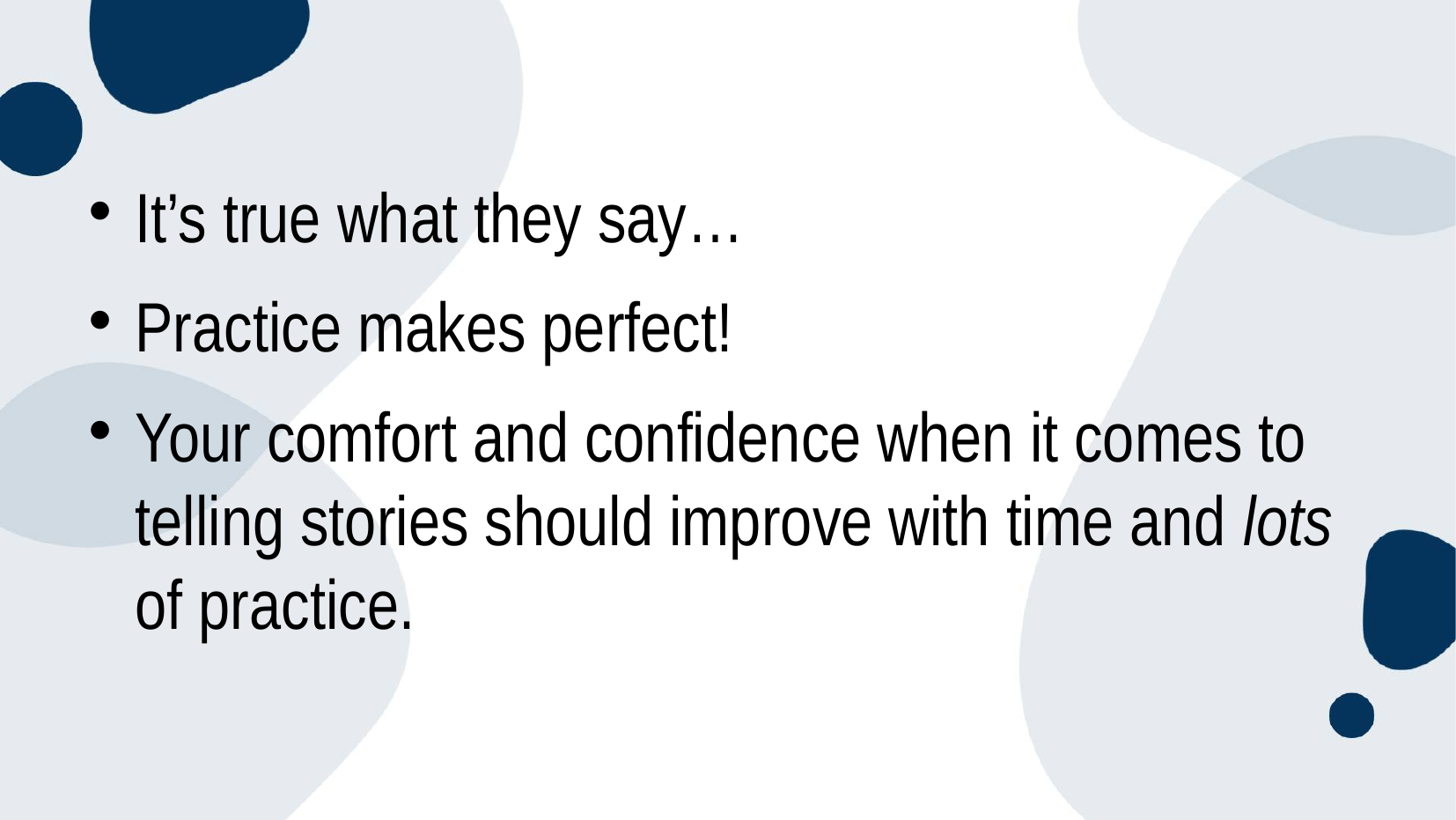

#
It’s true what they say…
Practice makes perfect!
Your comfort and confidence when it comes to telling stories should improve with time and lots of practice.